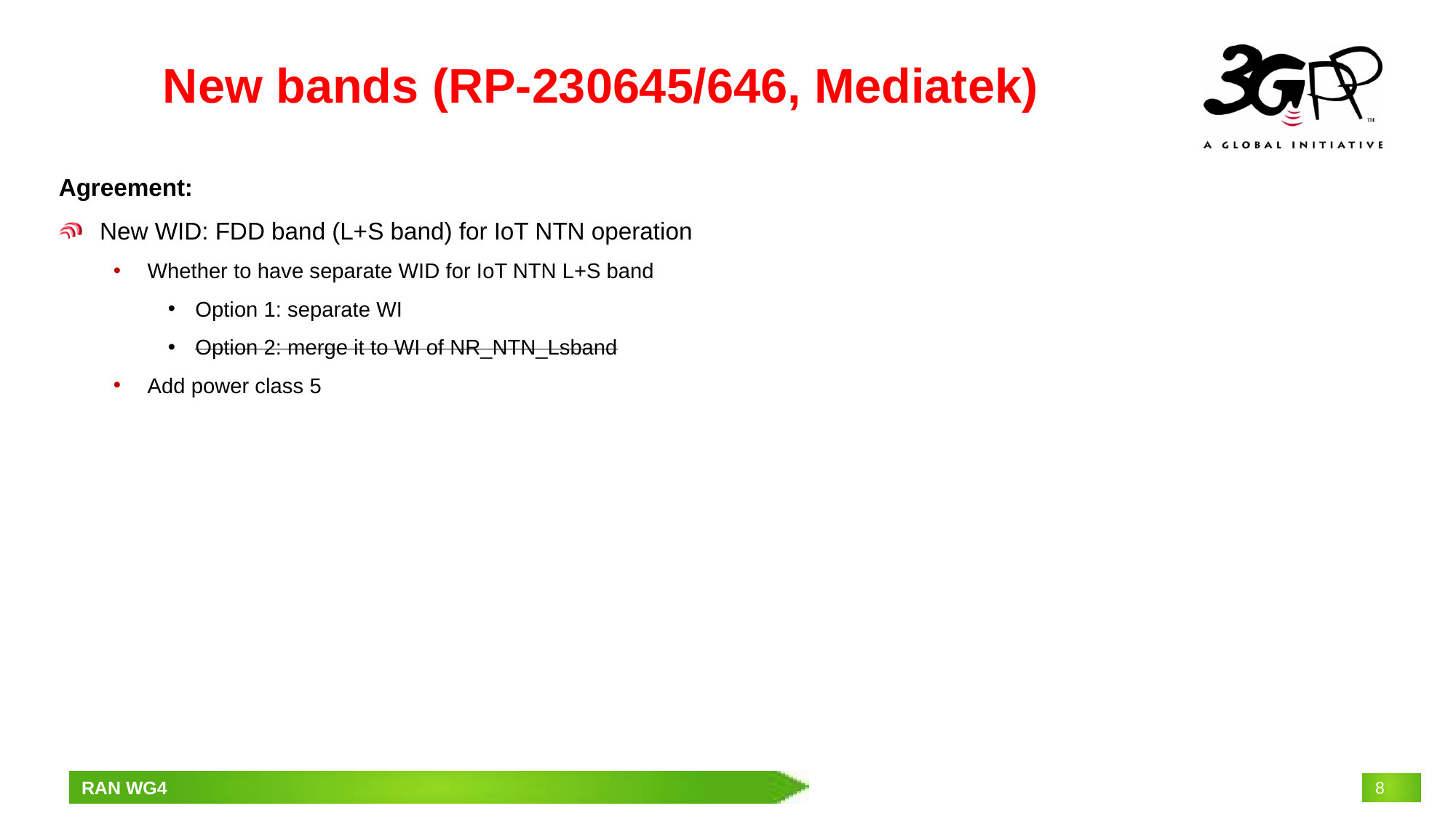

# New bands (RP-230645/646, Mediatek)
Agreement:
New WID: FDD band (L+S band) for IoT NTN operation
Whether to have separate WID for IoT NTN L+S band
Option 1: separate WI
Option 2: merge it to WI of NR_NTN_Lsband
Add power class 5